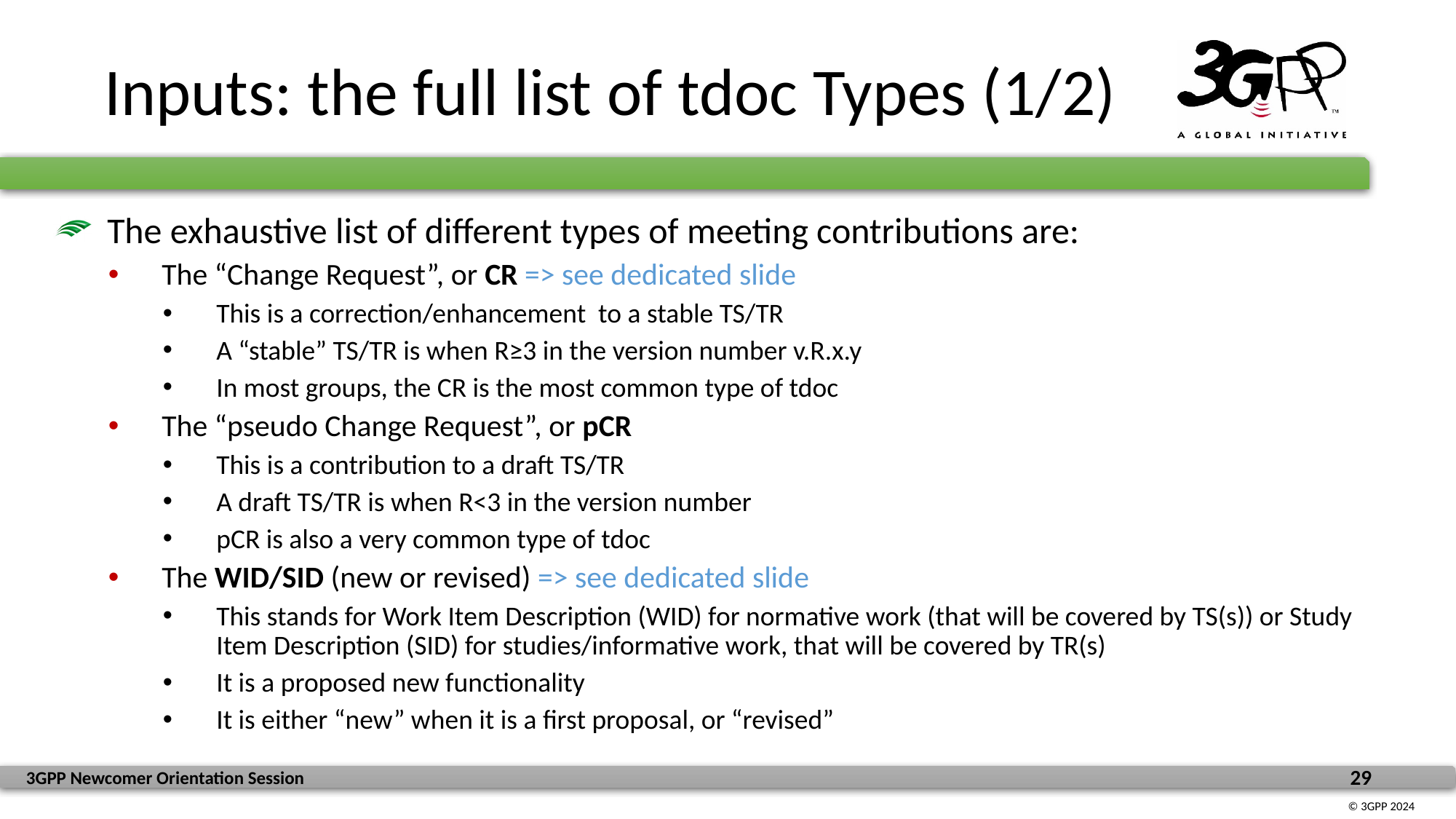

# Inputs: the full list of tdoc Types (1/2)
The exhaustive list of different types of meeting contributions are:
The “Change Request”, or CR => see dedicated slide
This is a correction/enhancement  to a stable TS/TR
A “stable” TS/TR is when R≥3 in the version number v.R.x.y
In most groups, the CR is the most common type of tdoc
The “pseudo Change Request”, or pCR
This is a contribution to a draft TS/TR
A draft TS/TR is when R<3 in the version number
pCR is also a very common type of tdoc
The WID/SID (new or revised) => see dedicated slide
This stands for Work Item Description (WID) for normative work (that will be covered by TS(s)) or Study Item Description (SID) for studies/informative work, that will be covered by TR(s)
It is a proposed new functionality
It is either “new” when it is a first proposal, or “revised”